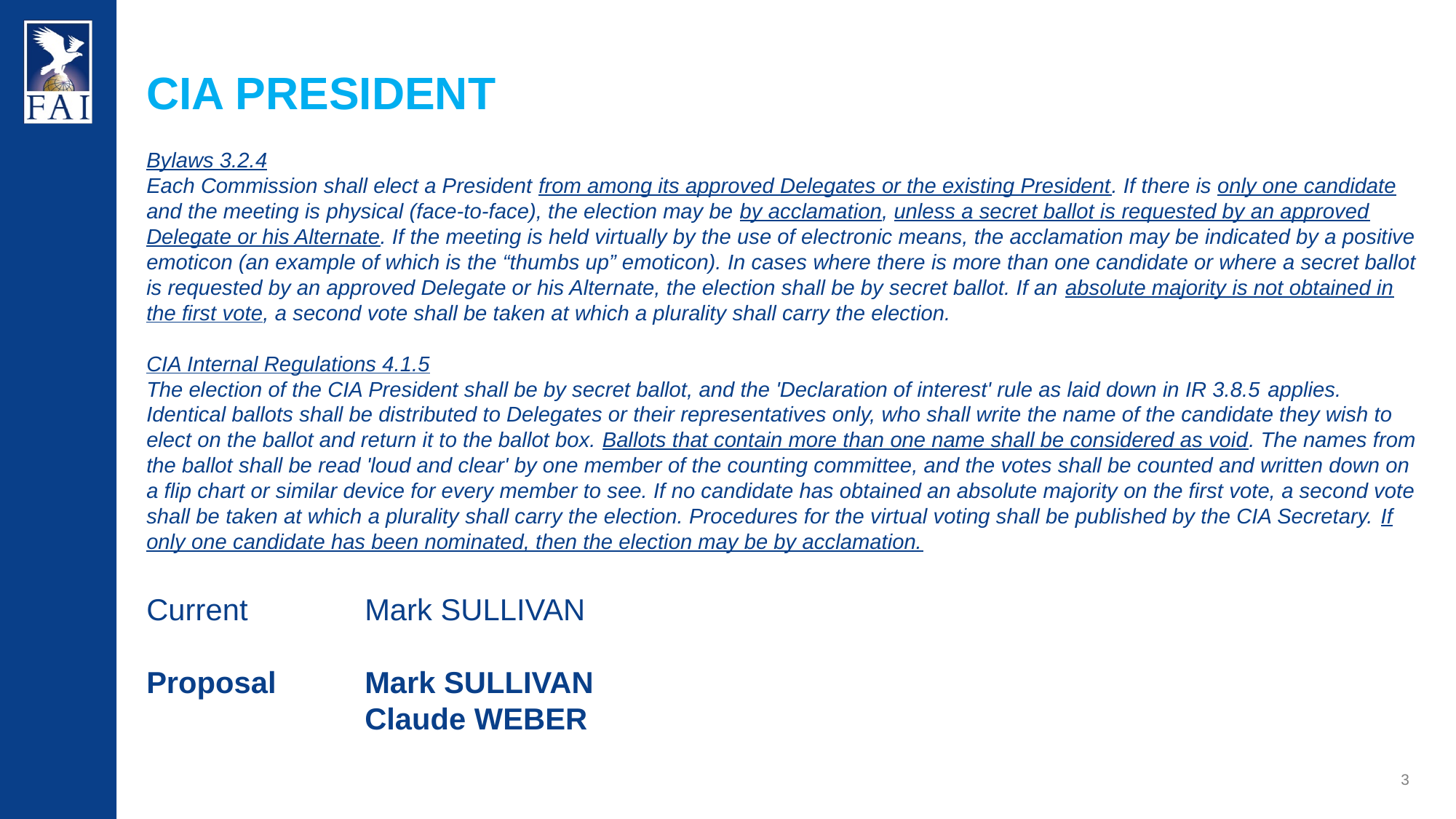

CIA President
Bylaws 3.2.4
Each Commission shall elect a President from among its approved Delegates or the existing President. If there is only one candidate and the meeting is physical (face-to-face), the election may be by acclamation, unless a secret ballot is requested by an approved Delegate or his Alternate. If the meeting is held virtually by the use of electronic means, the acclamation may be indicated by a positive emoticon (an example of which is the “thumbs up” emoticon). In cases where there is more than one candidate or where a secret ballot is requested by an approved Delegate or his Alternate, the election shall be by secret ballot. If an absolute majority is not obtained in the first vote, a second vote shall be taken at which a plurality shall carry the election.

CIA Internal Regulations 4.1.5
The election of the CIA President shall be by secret ballot, and the 'Declaration of interest' rule as laid down in IR 3.8.5 applies. Identical ballots shall be distributed to Delegates or their representatives only, who shall write the name of the candidate they wish to elect on the ballot and return it to the ballot box. Ballots that contain more than one name shall be considered as void. The names from the ballot shall be read 'loud and clear' by one member of the counting committee, and the votes shall be counted and written down on a flip chart or similar device for every member to see. If no candidate has obtained an absolute majority on the first vote, a second vote shall be taken at which a plurality shall carry the election. Procedures for the virtual voting shall be published by the CIA Secretary. If only one candidate has been nominated, then the election may be by acclamation.

Current		Mark SULLIVAN

Proposal	Mark SULLIVAN
		Claude WEBER